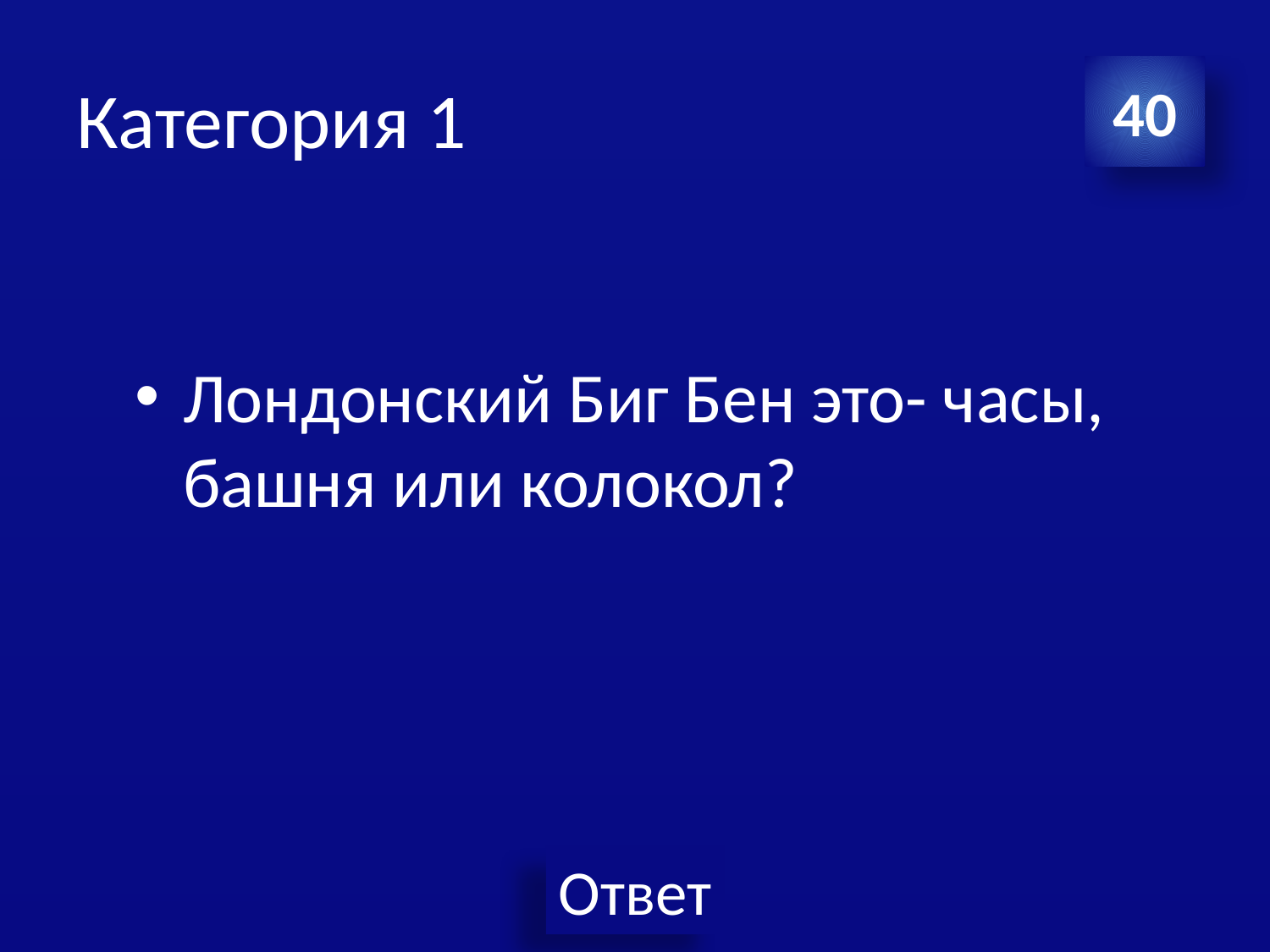

# Категория 1
40
Лондонский Биг Бен это- часы, башня или колокол?